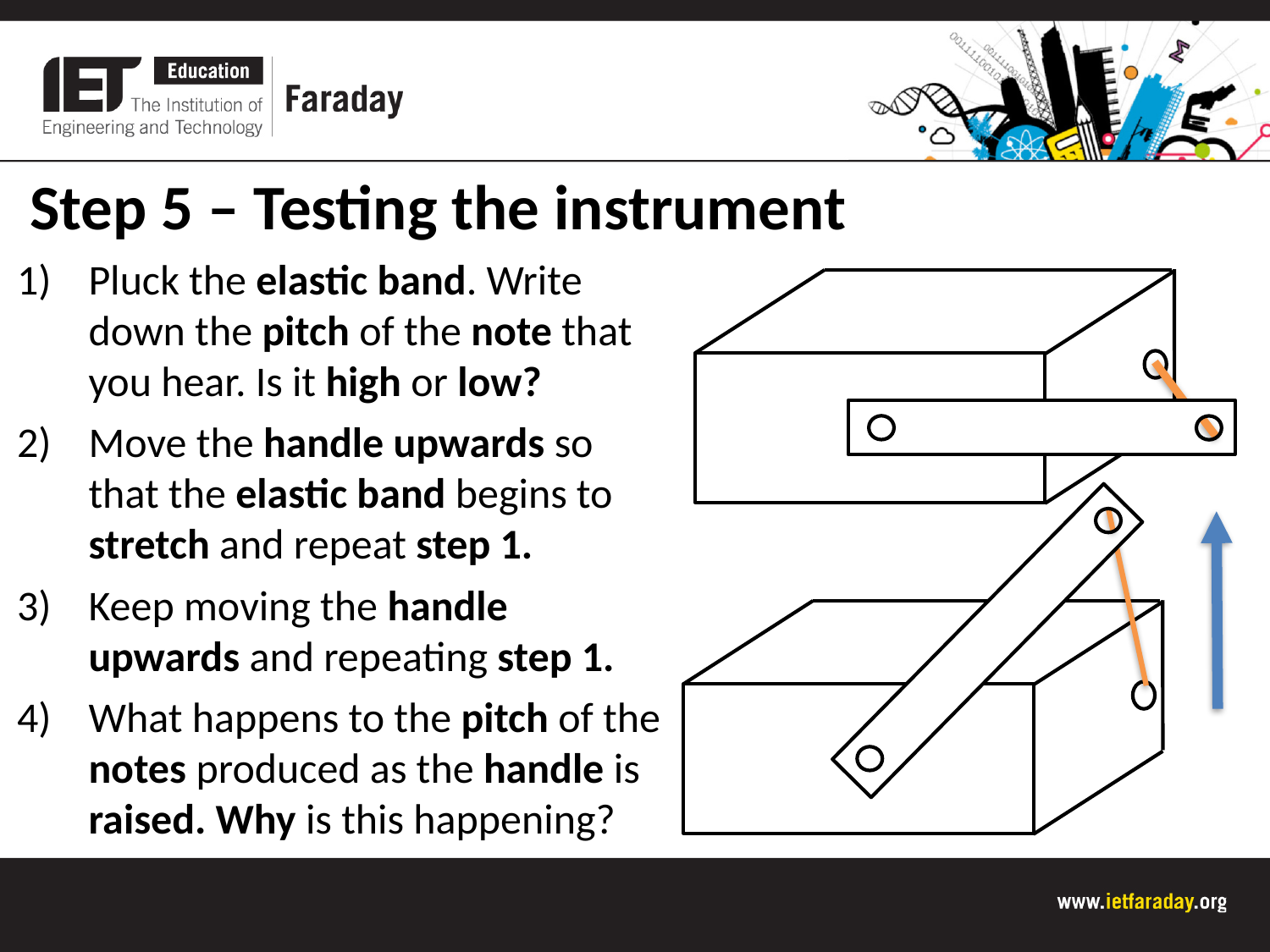

Step 5 – Testing the instrument
Pluck the elastic band. Write down the pitch of the note that you hear. Is it high or low?
Move the handle upwards so that the elastic band begins to stretch and repeat step 1.
Keep moving the handle upwards and repeating step 1.
What happens to the pitch of the notes produced as the handle is raised. Why is this happening?